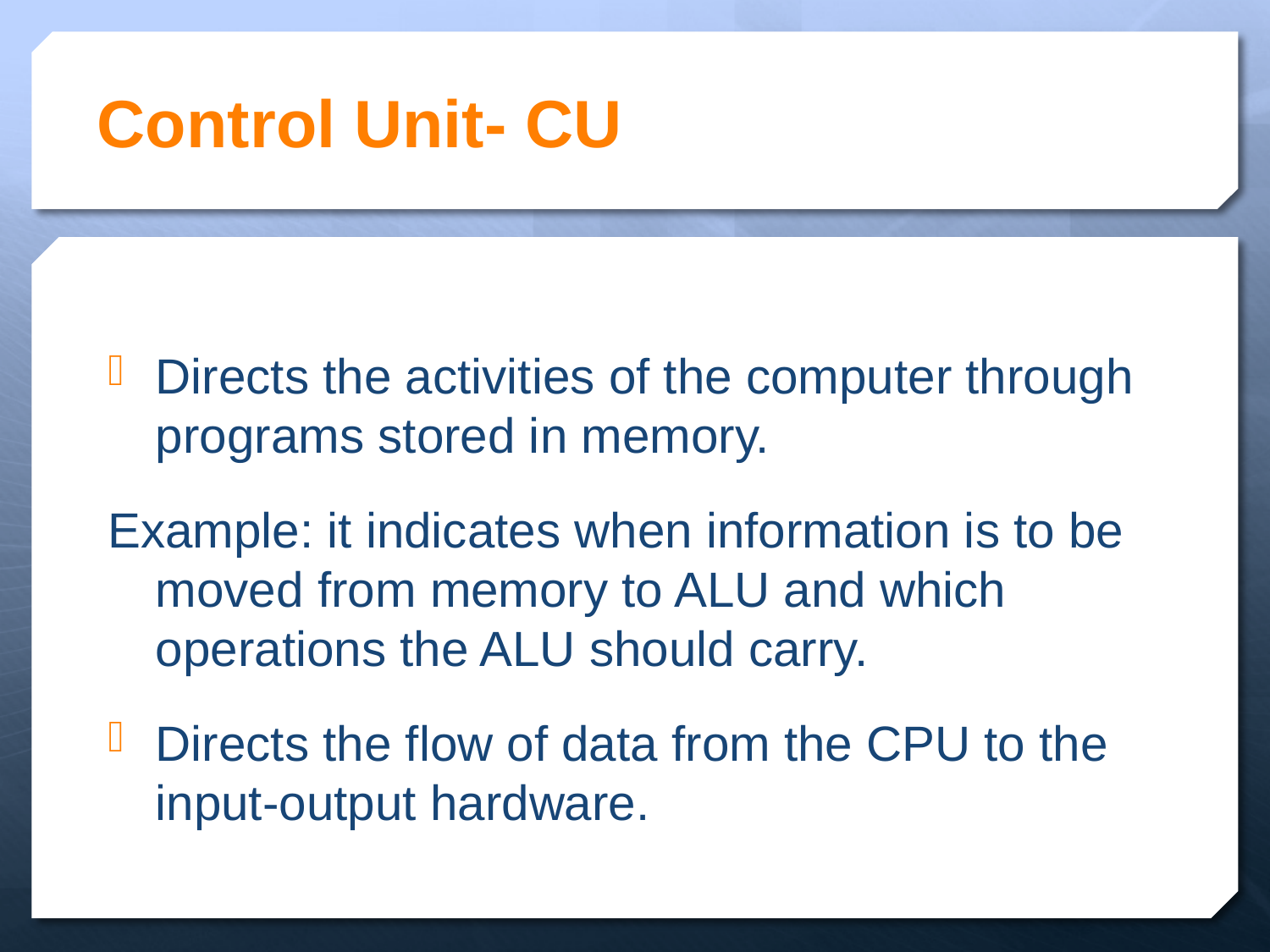

# Control Unit- CU
Directs the activities of the computer through programs stored in memory.
Example: it indicates when information is to be moved from memory to ALU and which operations the ALU should carry.
Directs the flow of data from the CPU to the input-output hardware.